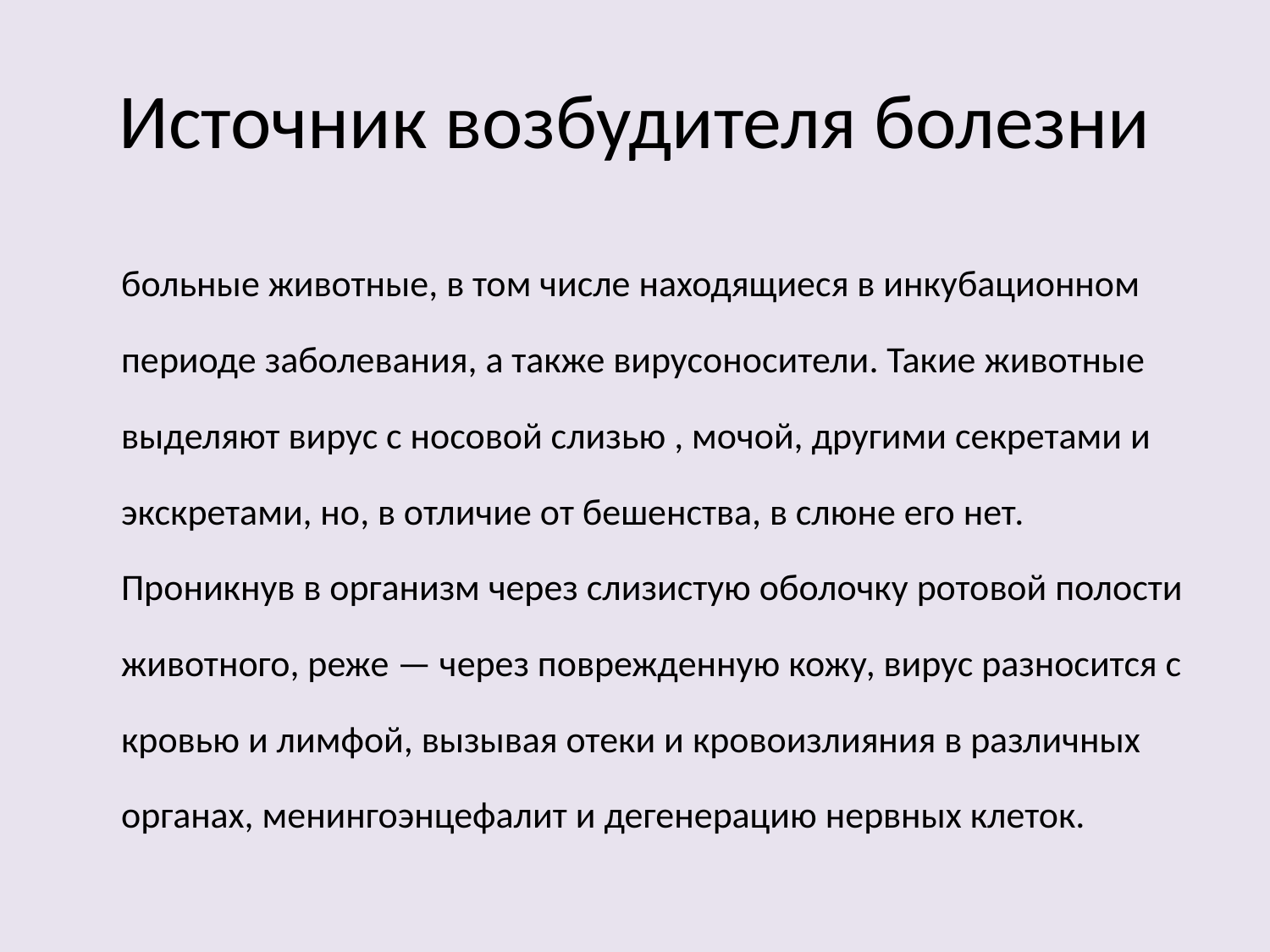

# Источник возбудителя болезни
	больные животные, в том числе находящиеся в инкубационном периоде заболевания, а также вирусоносители. Такие животные выделяют вирус с носовой слизью , мочой, другими секретами и экскретами, но, в отличие от бешенства, в слюне его нет. Проникнув в организм через слизистую оболочку ротовой полости животного, реже — через поврежденную кожу, вирус разносится с кровью и лимфой, вызывая отеки и кровоизлияния в различных органах, менингоэнцефалит и дегенерацию нервных клеток.